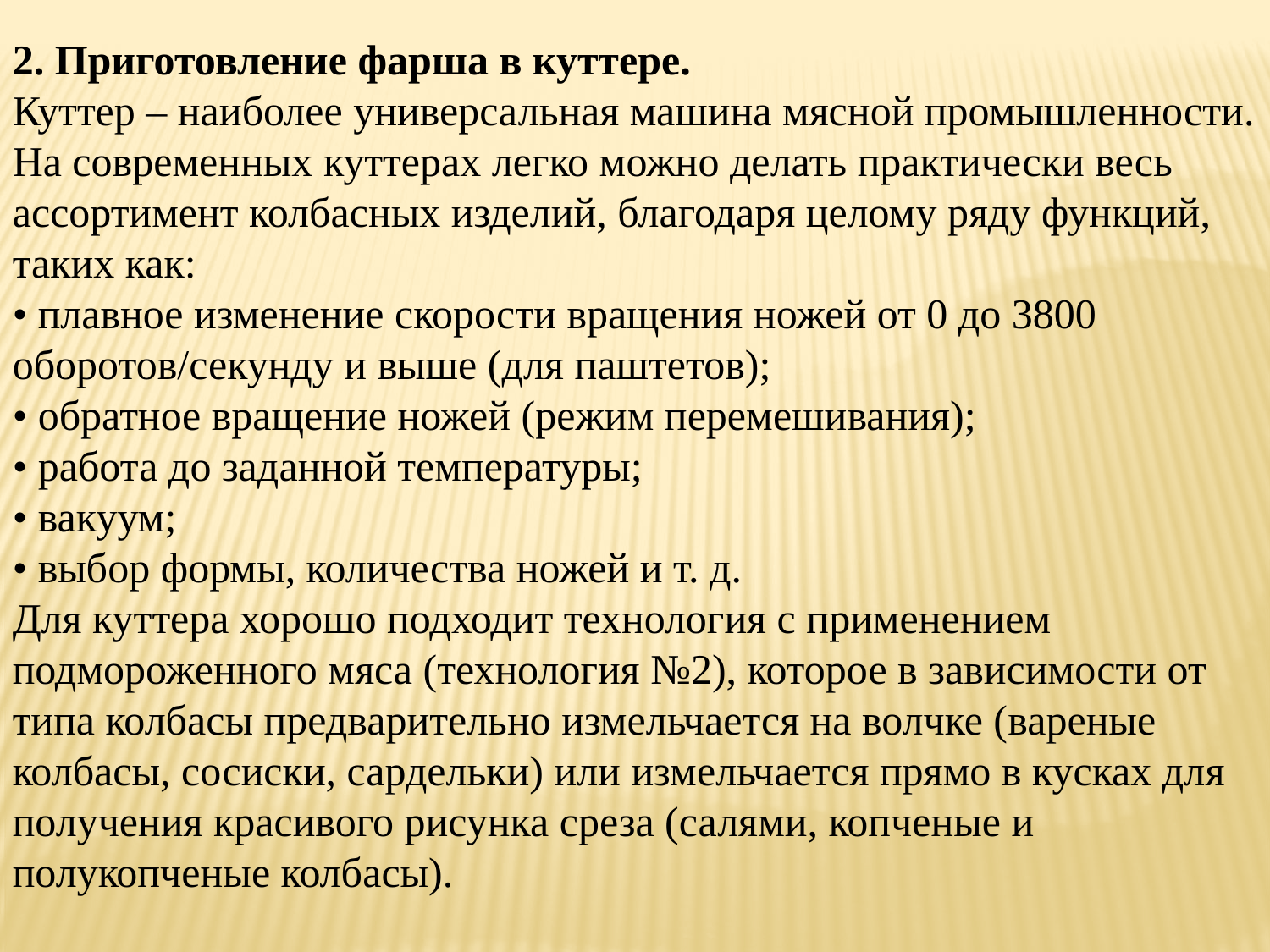

2. Приготовление фарша в куттере.
Куттер – наиболее универсальная машина мясной промышленности.
На современных куттерах легко можно делать практически весь ассортимент колбасных изделий, благодаря целому ряду функций, таких как:
• плавное изменение скорости вращения ножей от 0 до 3800 оборотов/секунду и выше (для паштетов);
• обратное вращение ножей (режим перемешивания);
• работа до заданной температуры;
• вакуум;
• выбор формы, количества ножей и т. д.
Для куттера хорошо подходит технология с применением подмороженного мяса (технология №2), которое в зависимости от типа колбасы предварительно измельчается на волчке (вареные колбасы, сосиски, сардельки) или измельчается прямо в кусках для получения красивого рисунка среза (салями, копченые и полукопченые колбасы).